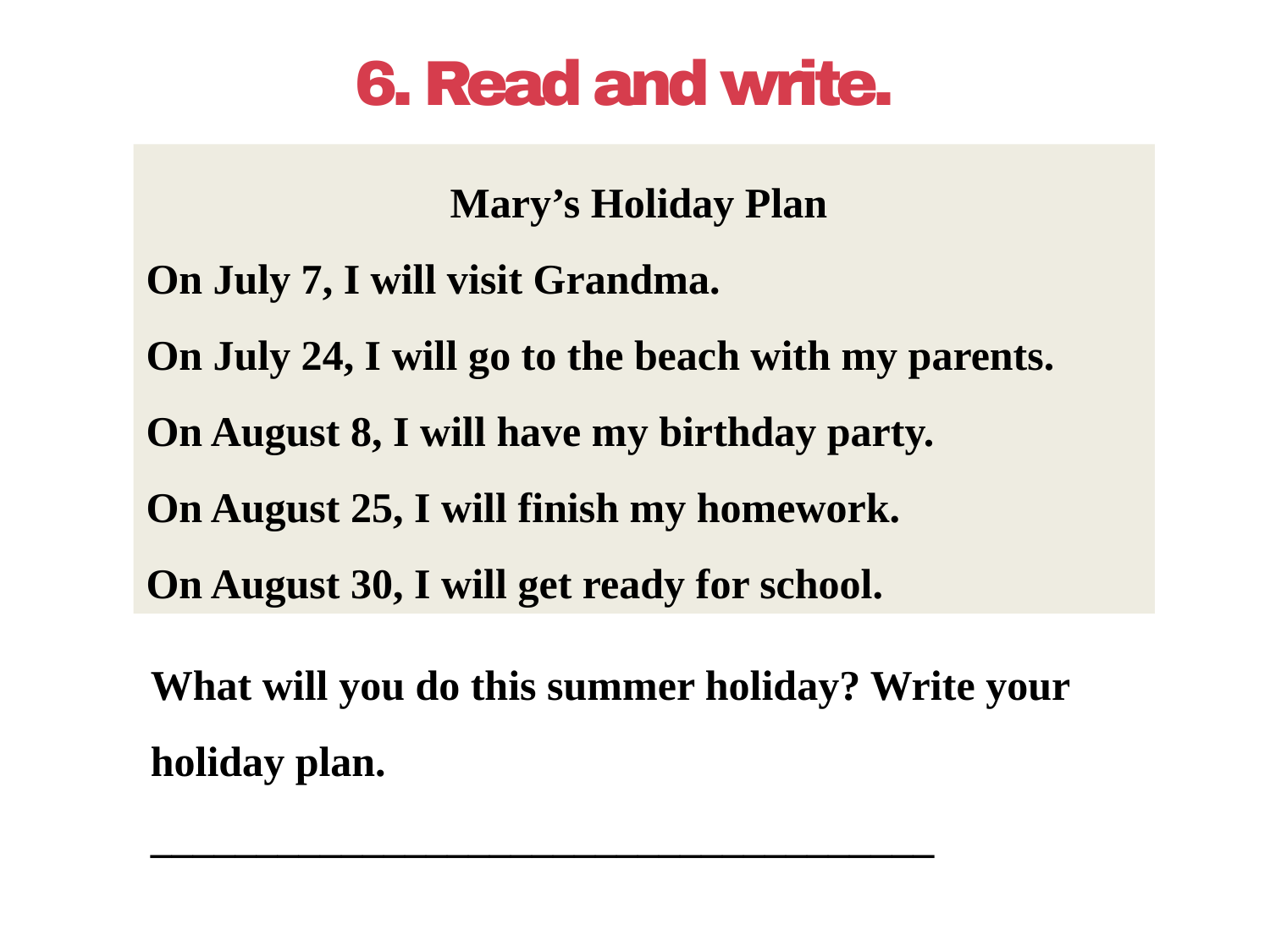

6. Read and write.
Mary’s Holiday Plan
On July 7, I will visit Grandma.
On July 24, I will go to the beach with my parents.
On August 8, I will have my birthday party.
On August 25, I will finish my homework.
On August 30, I will get ready for school.
What will you do this summer holiday? Write your holiday plan.
_____________________________________